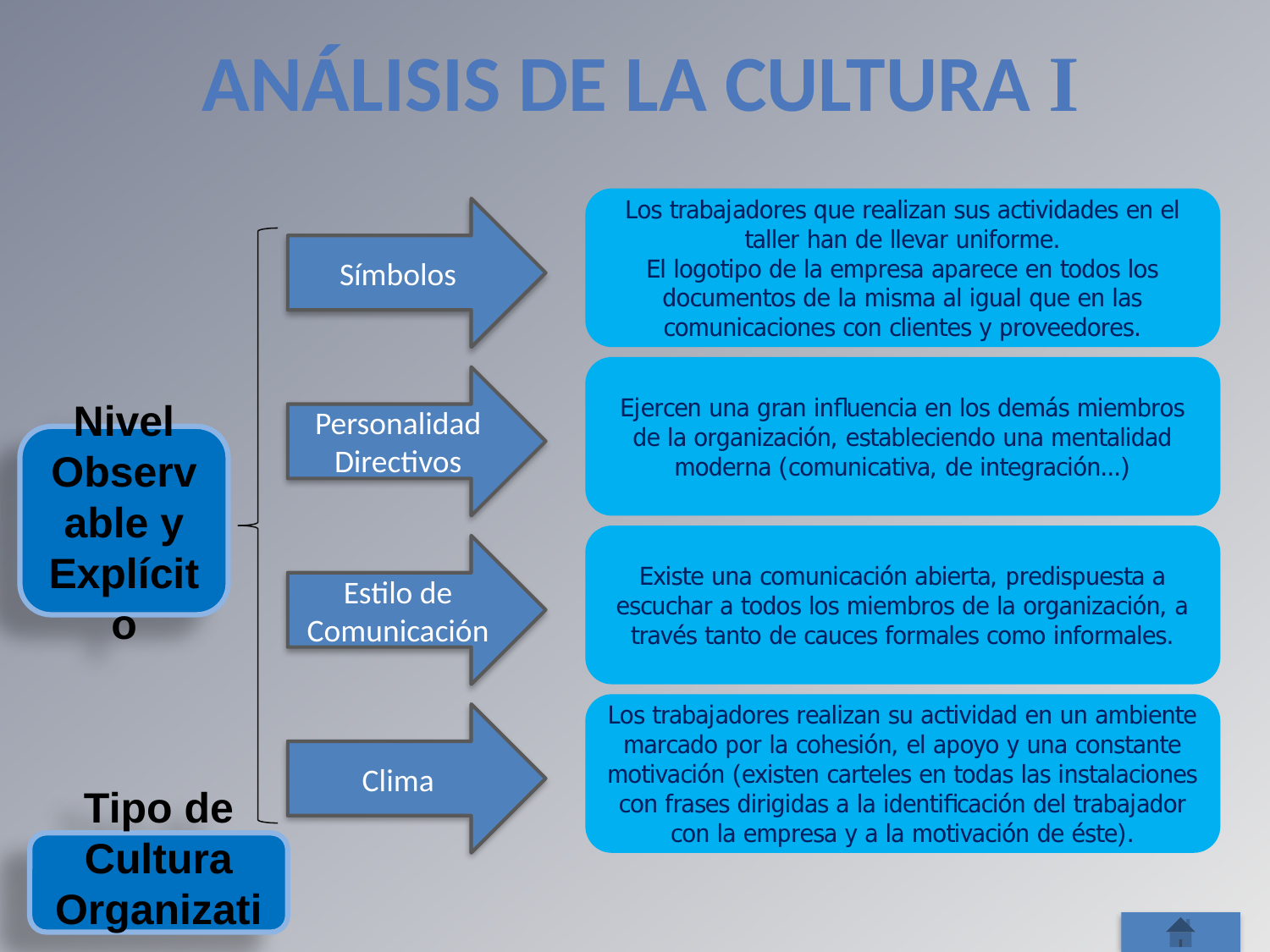

# Análisis de la Cultura I
Los trabajadores que realizan sus actividades en el taller han de llevar uniforme.
El logotipo de la empresa aparece en todos los documentos de la misma al igual que en las comunicaciones con clientes y proveedores.
Símbolos

Ejercen una gran influencia en los demás miembros de la organización, estableciendo una mentalidad moderna (comunicativa, de integración…)
Personalidad Directivos
Nivel Observable y Explícito
Existe una comunicación abierta, predispuesta a escuchar a todos los miembros de la organización, a través tanto de cauces formales como informales.
Estilo de Comunicación
Los trabajadores realizan su actividad en un ambiente marcado por la cohesión, el apoyo y una constante motivación (existen carteles en todas las instalaciones con frases dirigidas a la identificación del trabajador con la empresa y a la motivación de éste).
Clima
Tipo de Cultura Organizativa